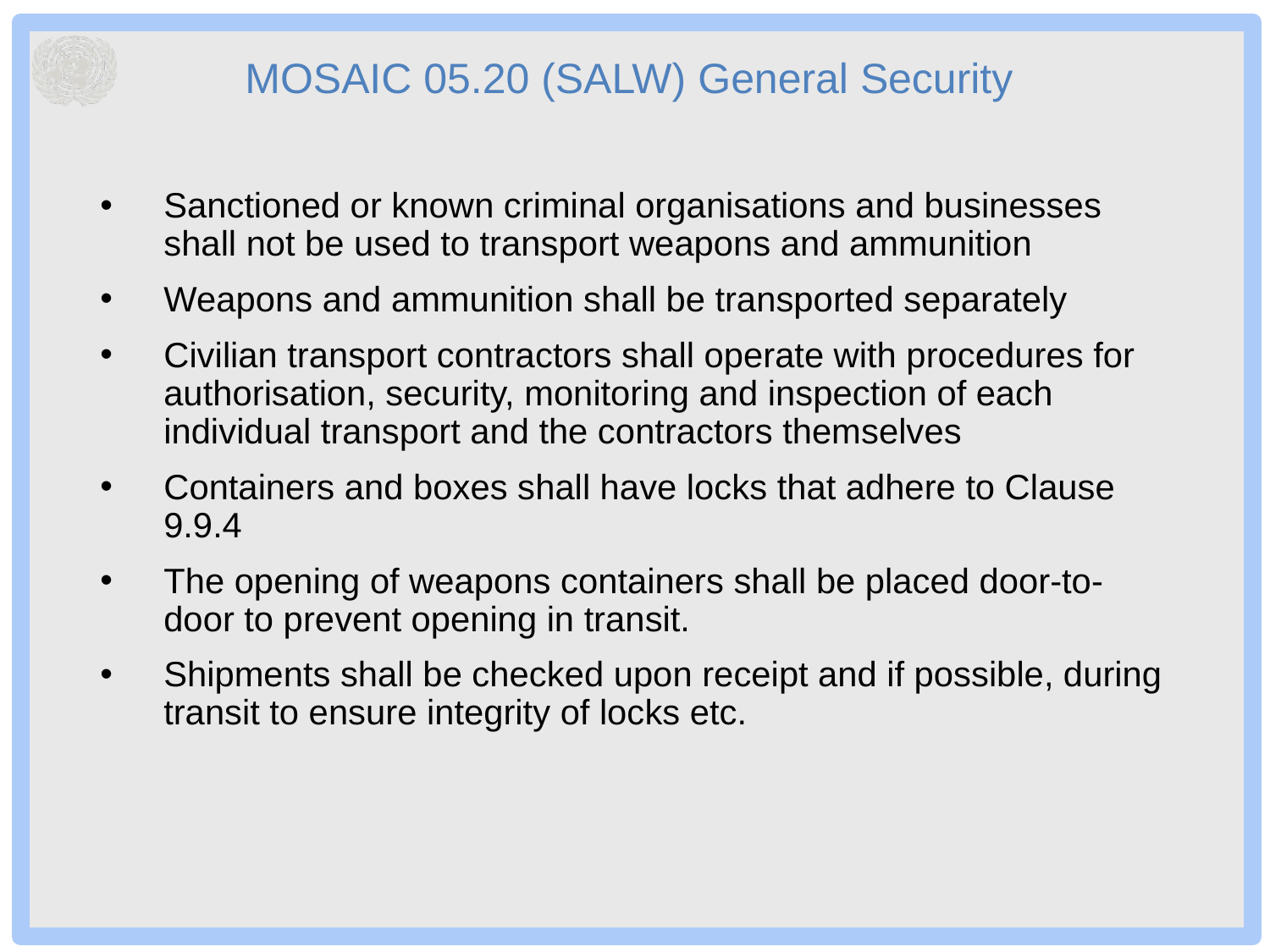

# MOSAIC 05.20 (SALW) General Security
Sanctioned or known criminal organisations and businesses shall not be used to transport weapons and ammunition
Weapons and ammunition shall be transported separately
Civilian transport contractors shall operate with procedures for authorisation, security, monitoring and inspection of each individual transport and the contractors themselves
Containers and boxes shall have locks that adhere to Clause 9.9.4
The opening of weapons containers shall be placed door-to-door to prevent opening in transit.
Shipments shall be checked upon receipt and if possible, during transit to ensure integrity of locks etc.